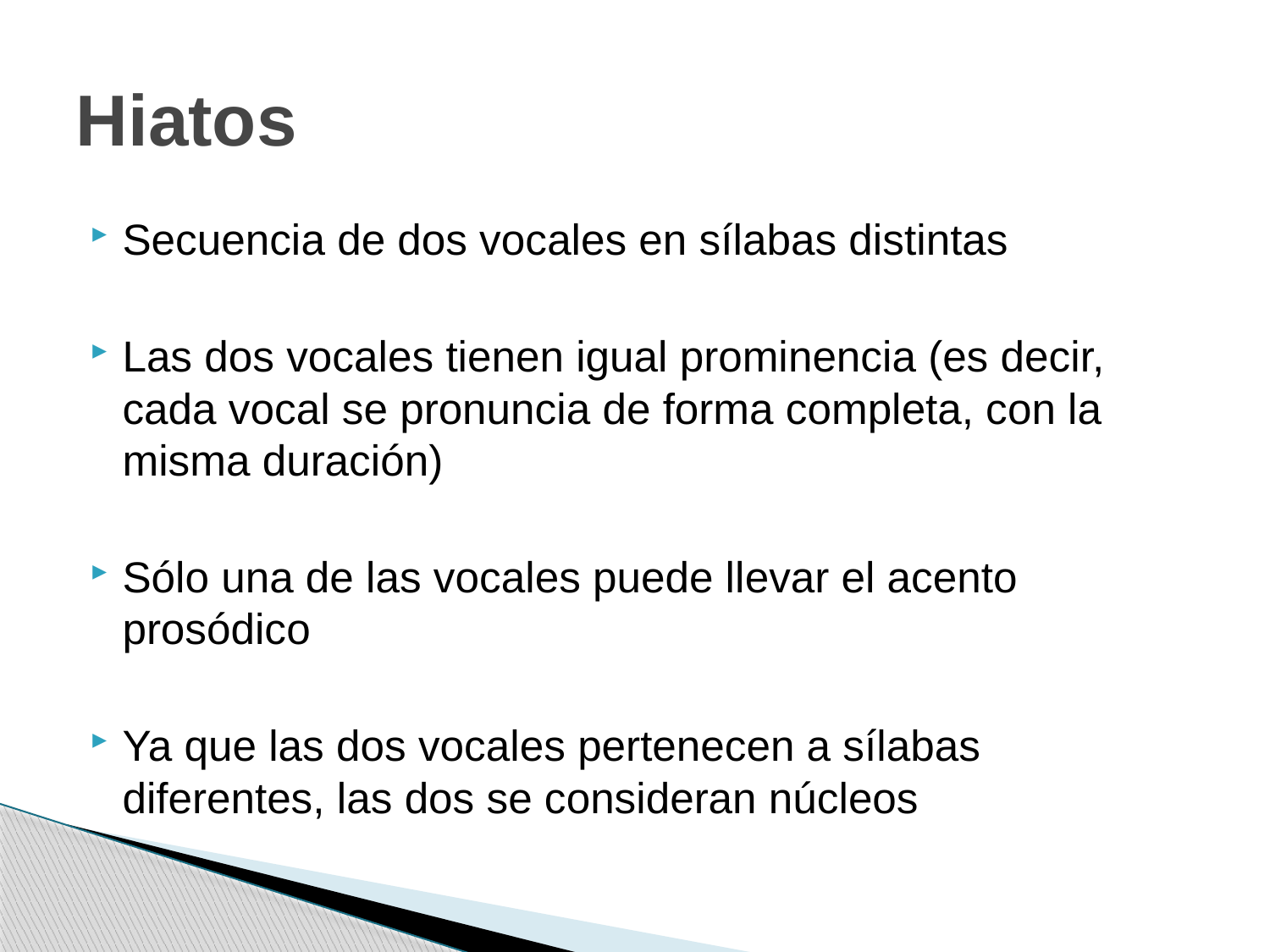

# Hiatos
Secuencia de dos vocales en sílabas distintas

Las dos vocales tienen igual prominencia (es decir, cada vocal se pronuncia de forma completa, con la misma duración)

Sólo una de las vocales puede llevar el acento prosódico

Ya que las dos vocales pertenecen a sílabas diferentes, las dos se consideran núcleos